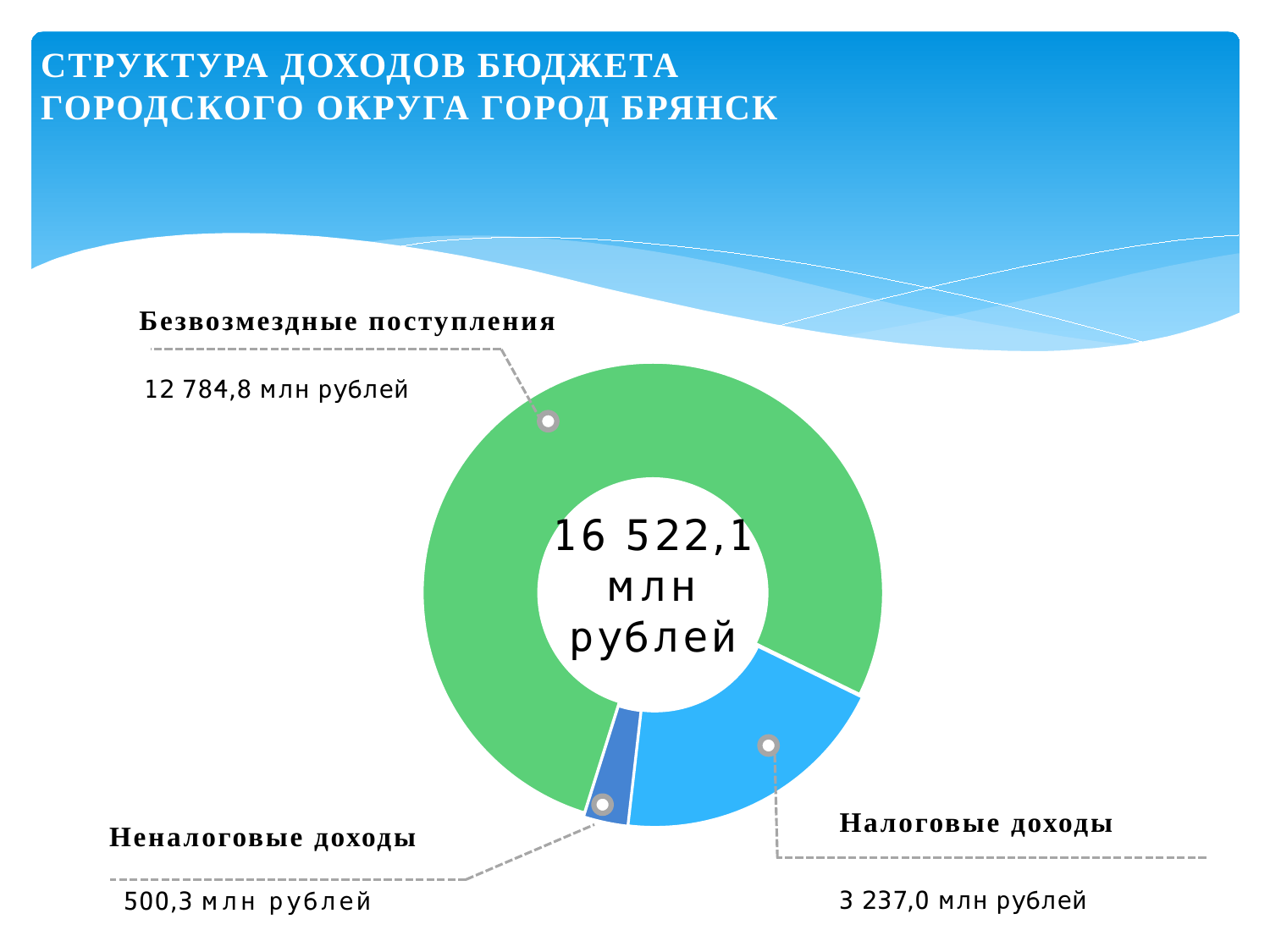

СТРУКТУРА ДОХОДОВ БЮДЖЕТА
ГОРОДСКОГО ОКРУГА ГОРОД БРЯНСК
Безвозмездные поступления
12 784,8 млн рублей
Налоговые доходы
3 237,0 млн рублей
Неналоговые доходы
500,3 млн рублей
16 522,1
млн рублей

### Chart

| Category | Столбец1 |
|---|---|
| 1 | 3236.998 |
| 2 | 500.31430000000006 |
| 3 | 12784.83 |